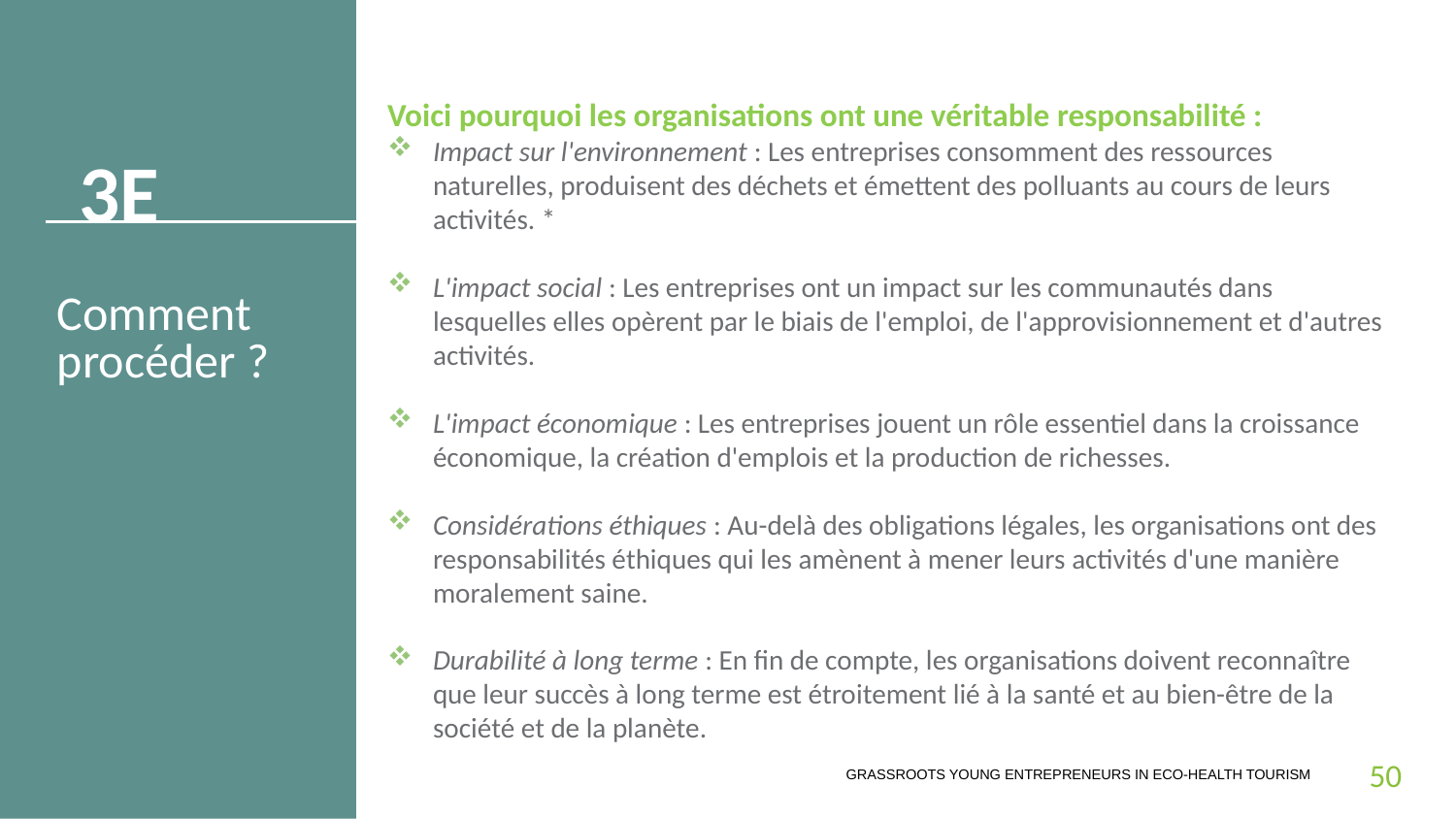

Voici pourquoi les organisations ont une véritable responsabilité :
Impact sur l'environnement : Les entreprises consomment des ressources naturelles, produisent des déchets et émettent des polluants au cours de leurs activités. *
L'impact social : Les entreprises ont un impact sur les communautés dans lesquelles elles opèrent par le biais de l'emploi, de l'approvisionnement et d'autres activités.
L'impact économique : Les entreprises jouent un rôle essentiel dans la croissance économique, la création d'emplois et la production de richesses.
Considérations éthiques : Au-delà des obligations légales, les organisations ont des responsabilités éthiques qui les amènent à mener leurs activités d'une manière moralement saine.
Durabilité à long terme : En fin de compte, les organisations doivent reconnaître que leur succès à long terme est étroitement lié à la santé et au bien-être de la société et de la planète.
3E
Comment procéder ?

50
GRASSROOTS YOUNG ENTREPRENEURS IN ECO-HEALTH TOURISM